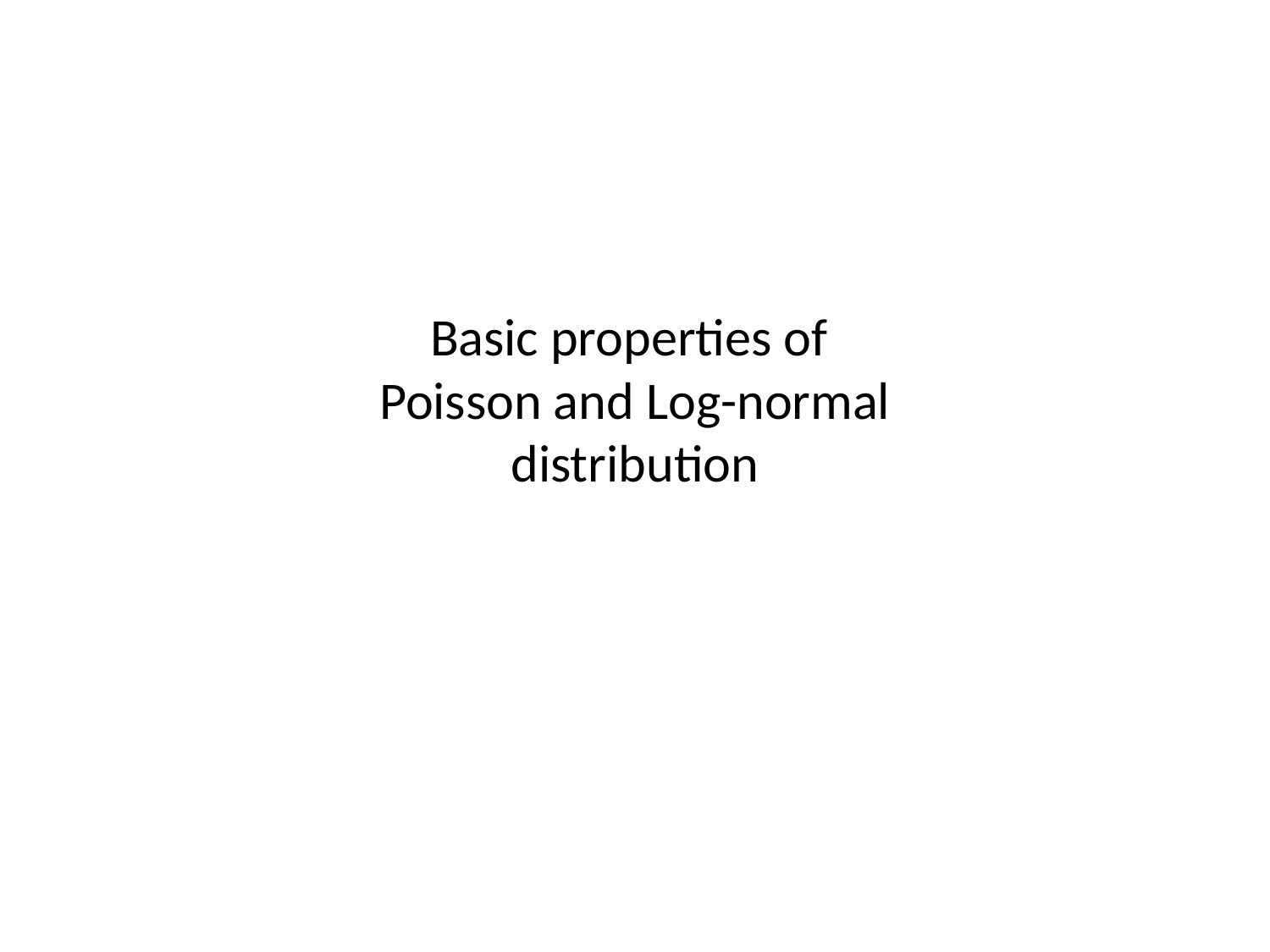

# Basic properties of Poisson and Log-normal distribution